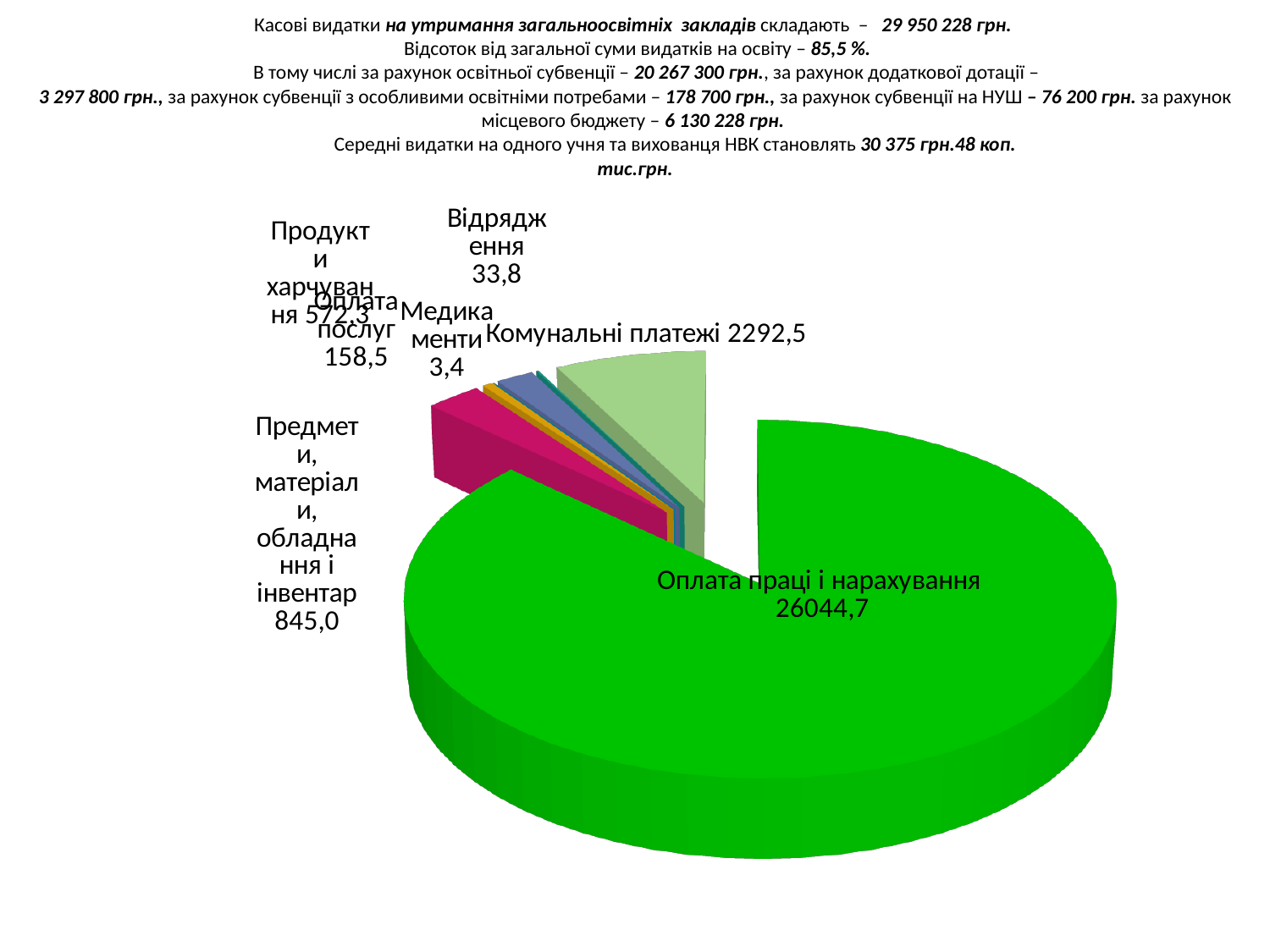

# Касові видатки на утримання загальноосвітніх  закладів складають  –   29 950 228 грн. Відсоток від загальної суми видатків на освіту – 85,5 %. В тому числі за рахунок освітньої субвенції – 20 267 300 грн., за рахунок додаткової дотації – 3 297 800 грн., за рахунок субвенції з особливими освітніми потребами – 178 700 грн., за рахунок субвенції на НУШ – 76 200 грн. за рахунок місцевого бюджету – 6 130 228 грн. Середні видатки на одного учня та вихованця НВК становлять 30 375 грн.48 коп. тис.грн.

[unsupported chart]